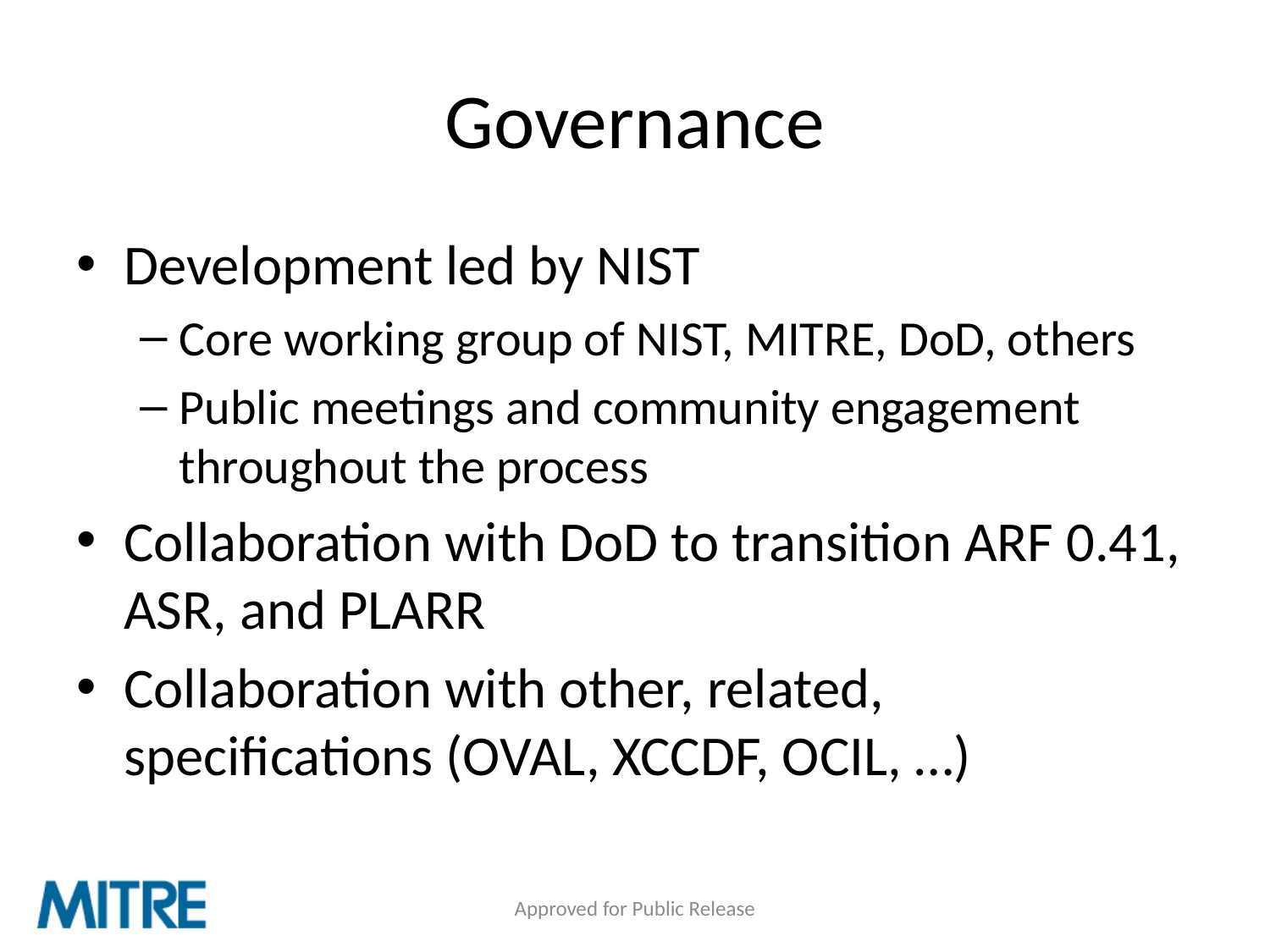

# Governance
Development led by NIST
Core working group of NIST, MITRE, DoD, others
Public meetings and community engagement throughout the process
Collaboration with DoD to transition ARF 0.41, ASR, and PLARR
Collaboration with other, related, specifications (OVAL, XCCDF, OCIL, …)
Approved for Public Release